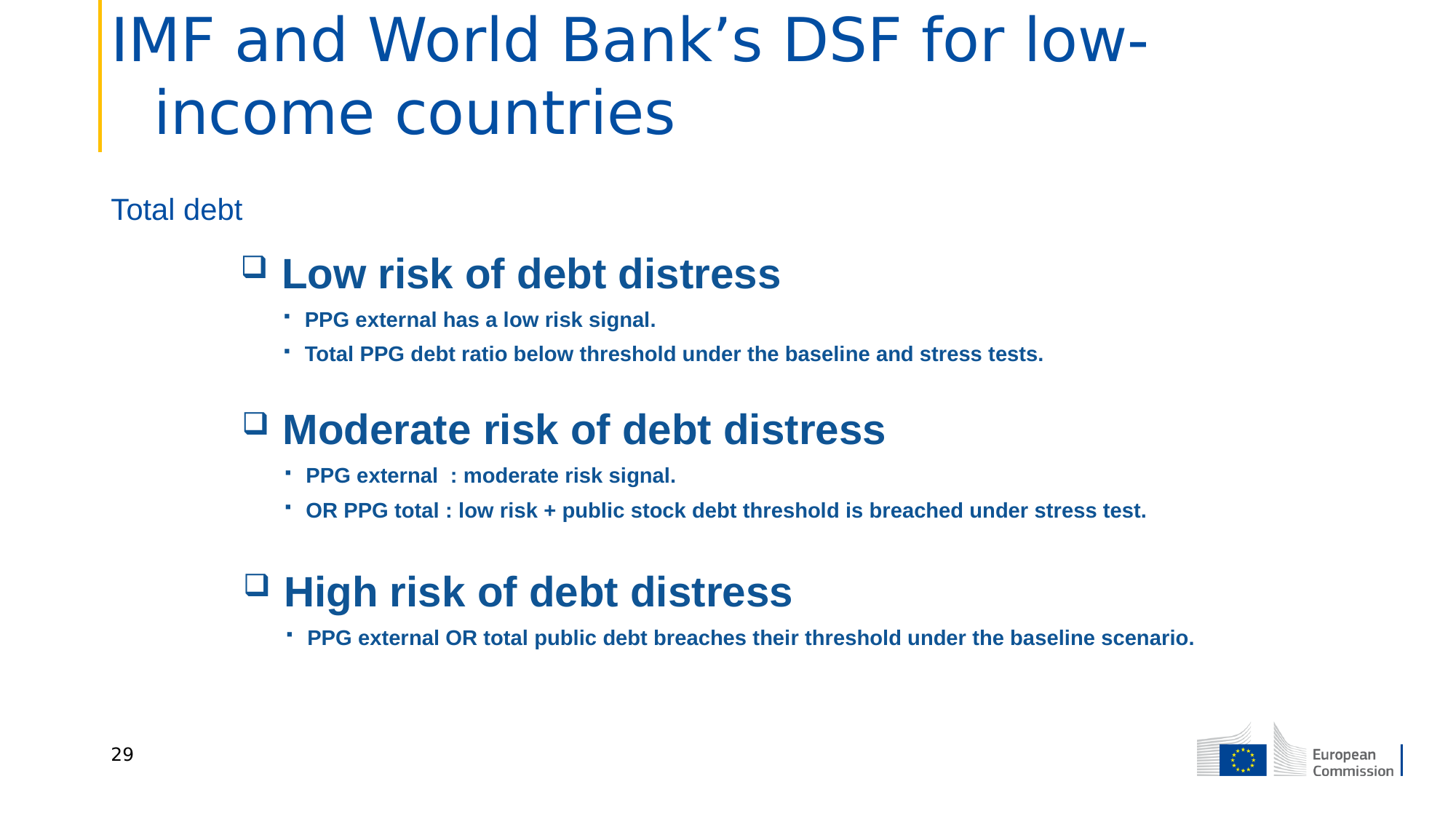

IMF and World Bank’s DSF for low-income countries
# Total debt
Low risk of debt distress
PPG external has a low risk signal.
Total PPG debt ratio below threshold under the baseline and stress tests.
Moderate risk of debt distress
PPG external  : moderate risk signal.
OR PPG total : low risk + public stock debt threshold is breached under stress test.
High risk of debt distress
PPG external OR total public debt breaches their threshold under the baseline scenario.
29